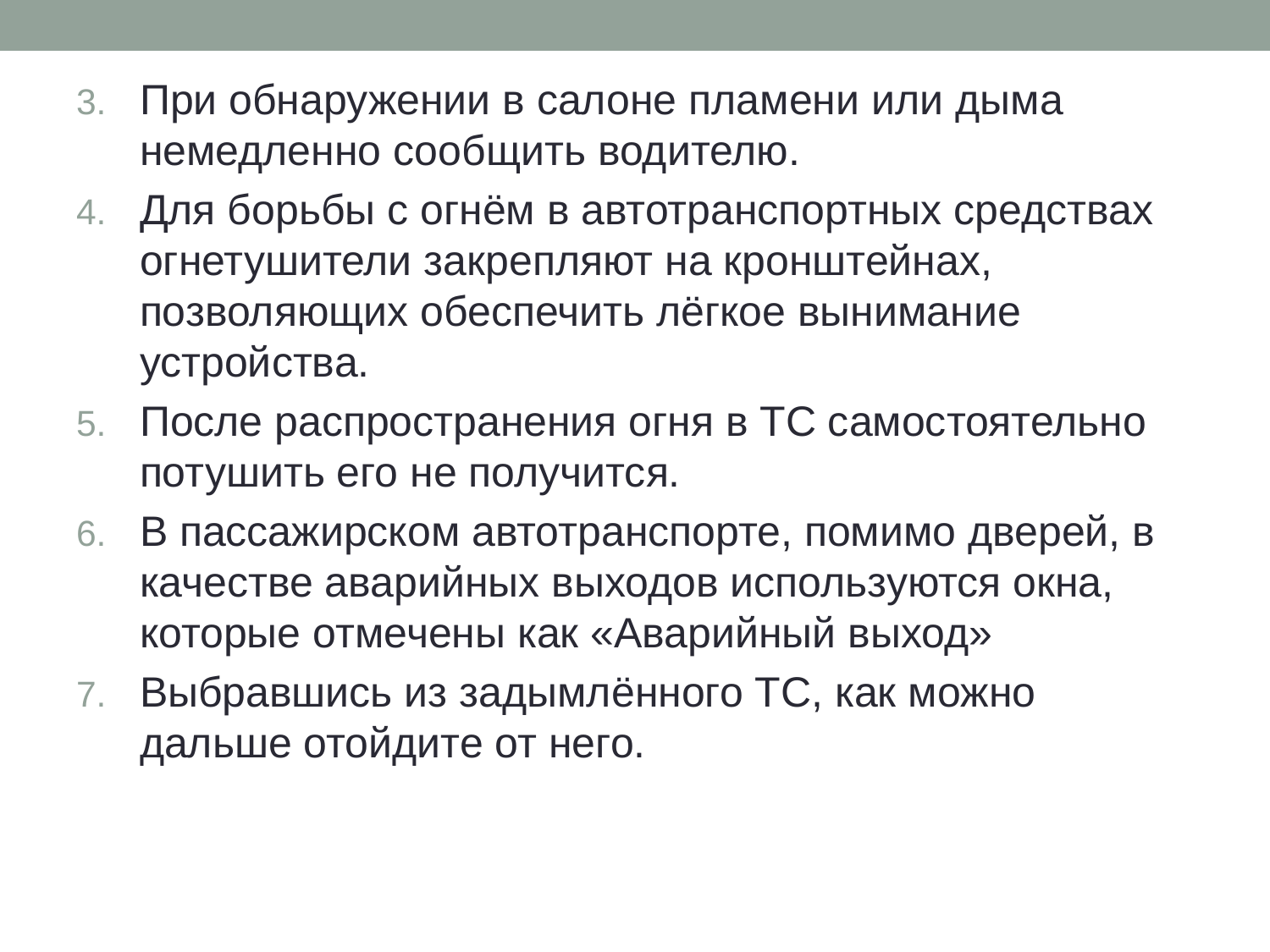

При обнаружении в салоне пламени или дыма немедленно сообщить водителю.
Для борьбы с огнём в автотранспортных средствах огнетушители закрепляют на кронштейнах, позволяющих обеспечить лёгкое вынимание устройства.
После распространения огня в ТС самостоятельно потушить его не получится.
В пассажирском автотранспорте, помимо дверей, в качестве аварийных выходов используются окна, которые отмечены как «Аварийный выход»
Выбравшись из задымлённого ТС, как можно дальше отойдите от него.